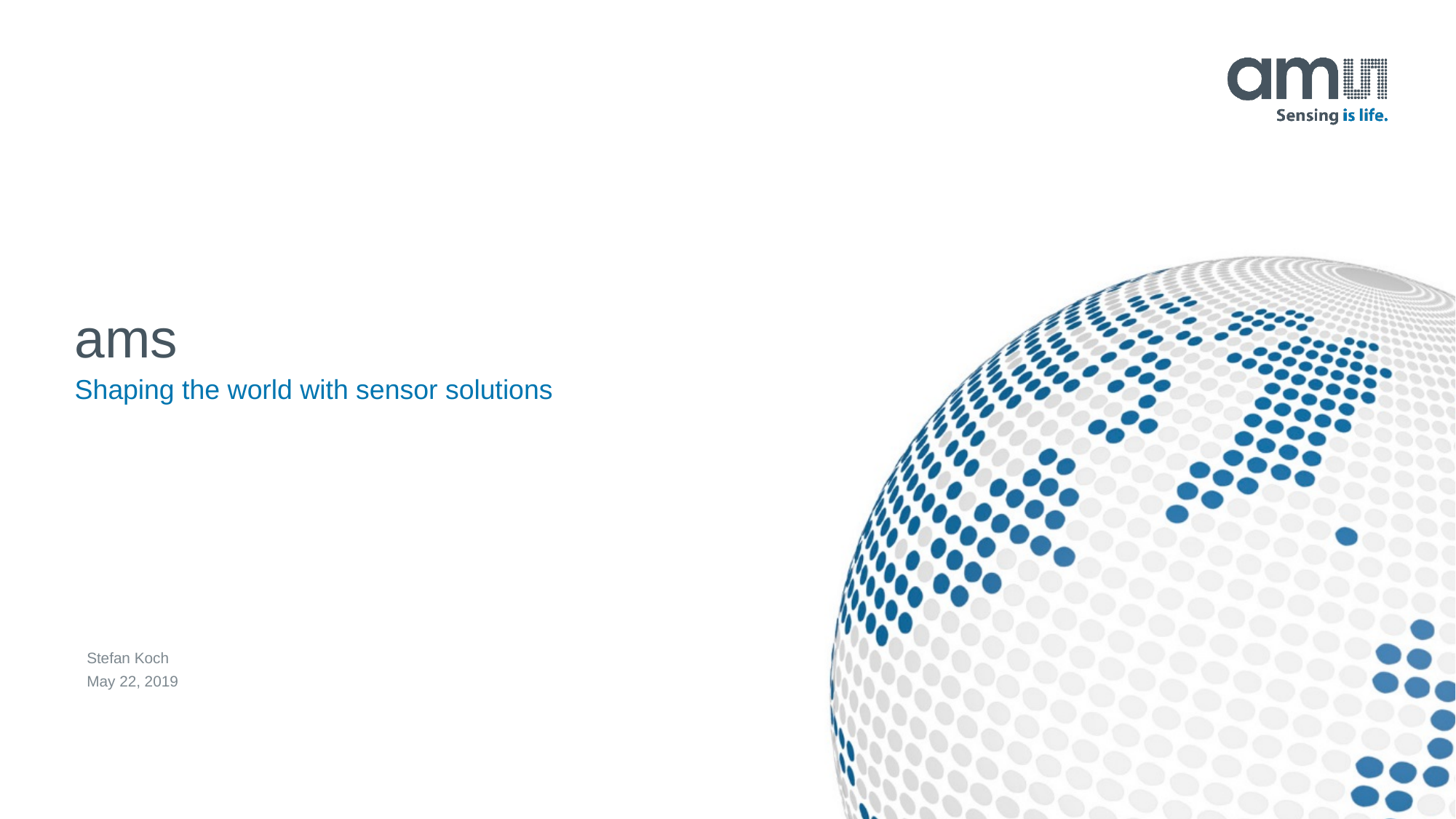

ams
Shaping the world with sensor solutions
Stefan Koch
May 22, 2019